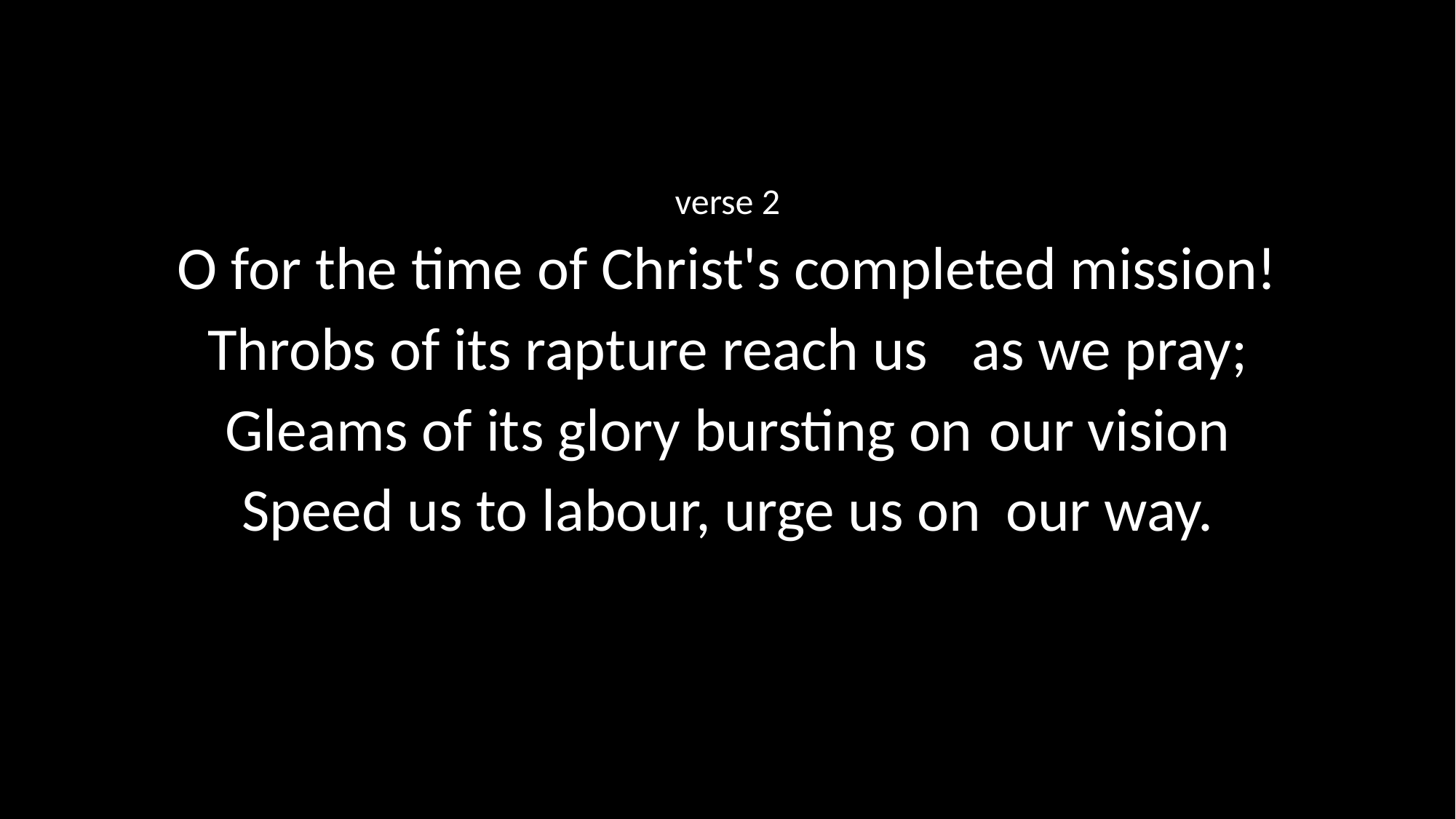

verse 2
O for the time of Christ's completed mission!
Throbs of its rapture reach us 	as we pray;
Gleams of its glory bursting on 	our vision
Speed us to labour, urge us on 	our way.